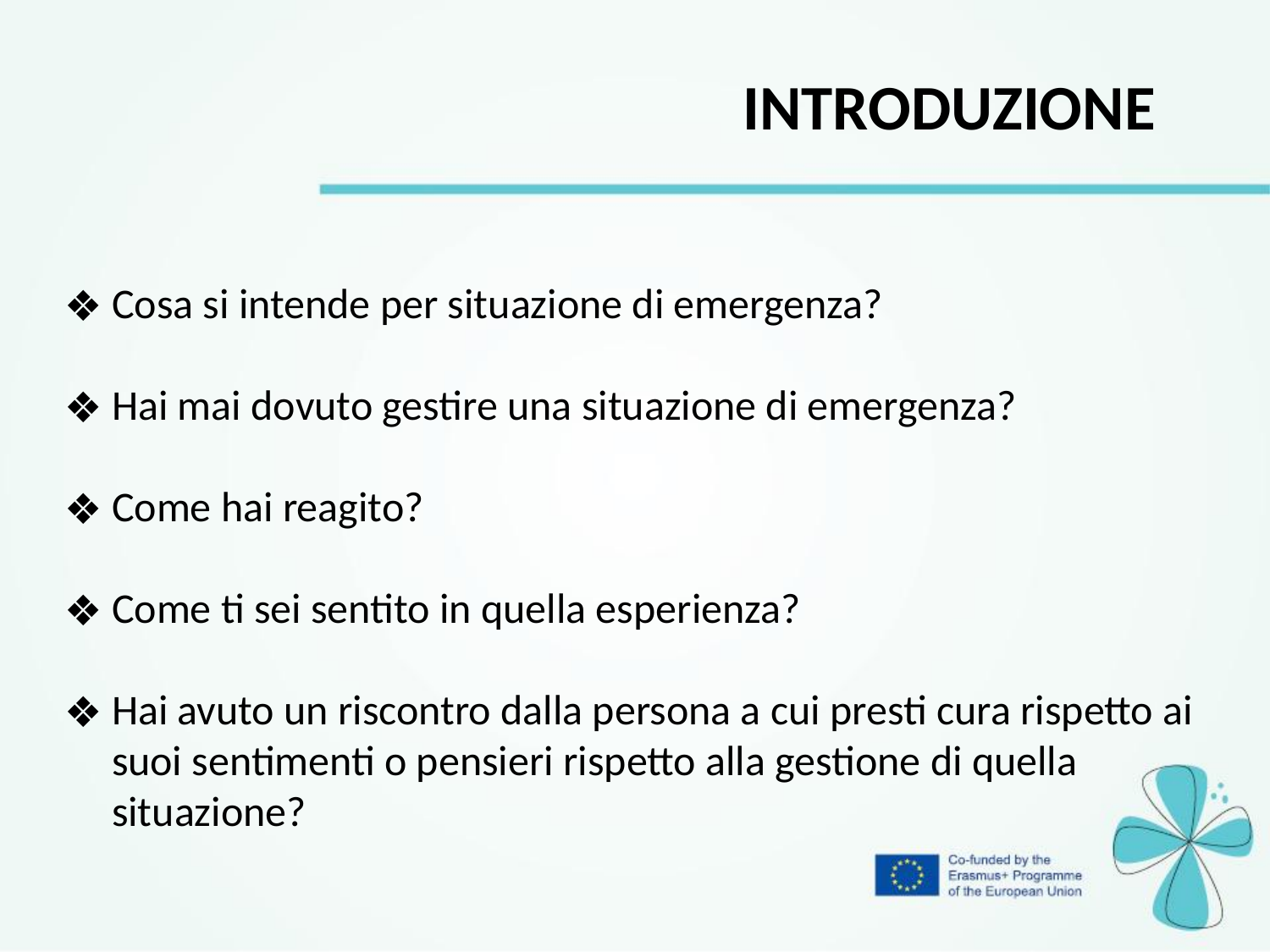

Introduzione
Cosa si intende per situazione di emergenza?

Hai mai dovuto gestire una situazione di emergenza?

Come hai reagito?

Come ti sei sentito in quella esperienza?

Hai avuto un riscontro dalla persona a cui presti cura rispetto ai suoi sentimenti o pensieri rispetto alla gestione di quella situazione?